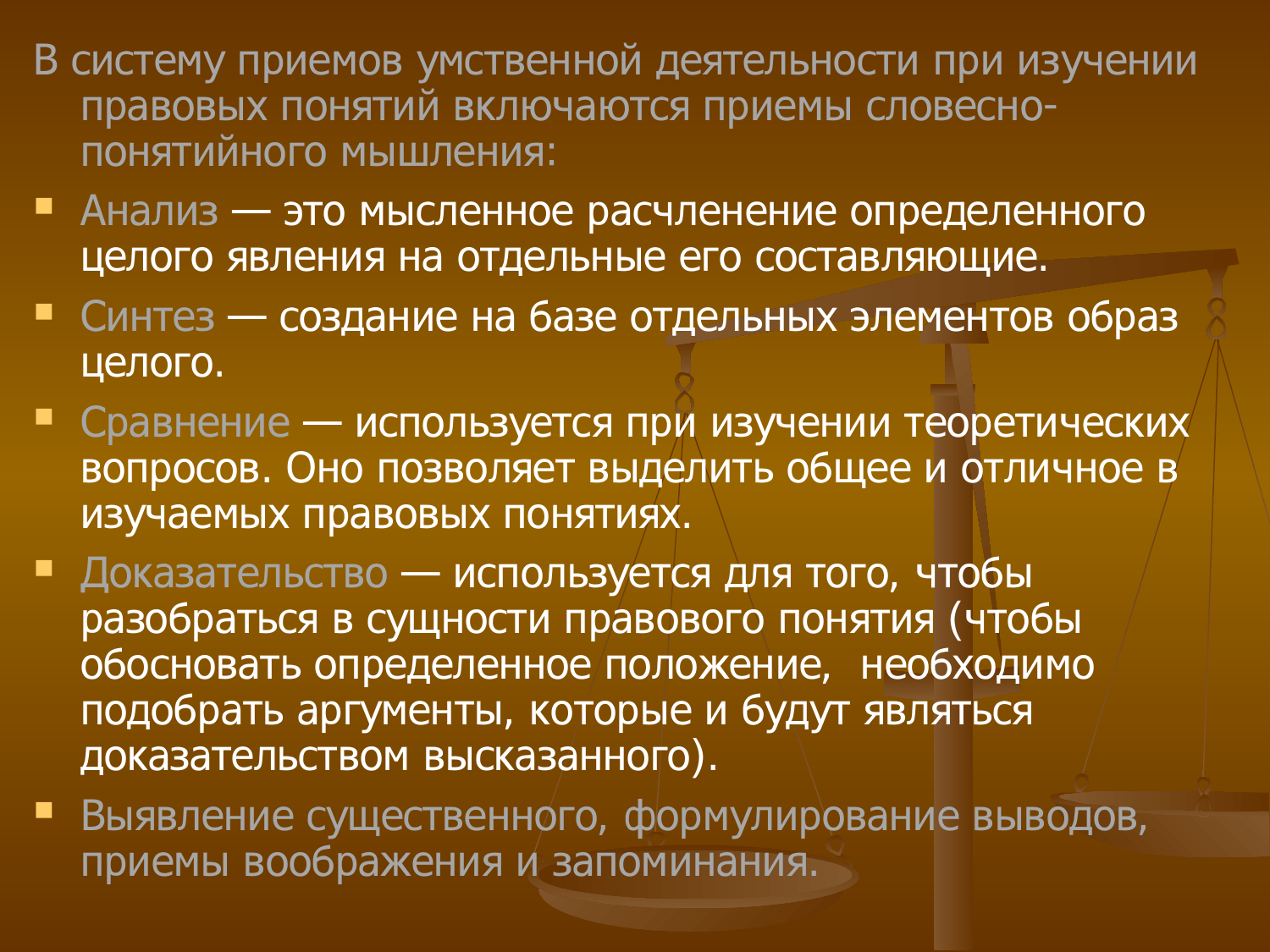

В систему приемов умственной деятельности при изучении правовых понятий включаются приемы словесно-понятийного мышления:
Анализ — это мысленное расчленение определенного целого явления на отдельные его составляющие.
Синтез — создание на базе отдельных элементов образ целого.
Сравнение — используется при изучении теоретических вопросов. Оно позволяет выделить общее и отличное в изучаемых правовых понятиях.
Доказательство — используется для того, чтобы разобраться в сущности правового понятия (чтобы обосновать определенное положение,  необходимо подобрать аргументы, которые и будут являться доказательством высказанного).
Выявление существенного, формулирование выводов, приемы воображения и запоминания.